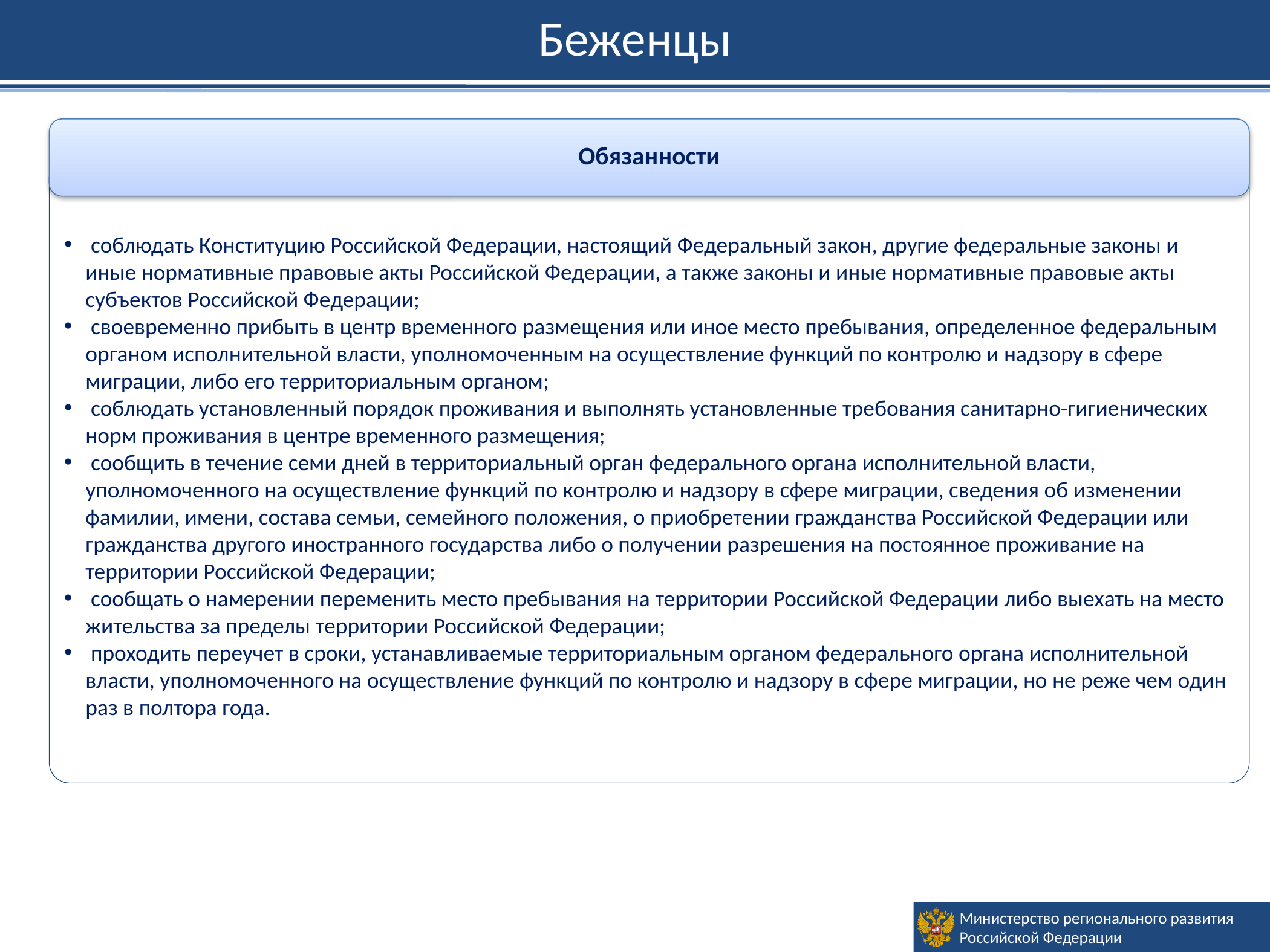

Беженцы
Обязанности
 соблюдать Конституцию Российской Федерации, настоящий Федеральный закон, другие федеральные законы и иные нормативные правовые акты Российской Федерации, а также законы и иные нормативные правовые акты субъектов Российской Федерации;
 своевременно прибыть в центр временного размещения или иное место пребывания, определенное федеральным органом исполнительной власти, уполномоченным на осуществление функций по контролю и надзору в сфере миграции, либо его территориальным органом;
 соблюдать установленный порядок проживания и выполнять установленные требования санитарно-гигиенических норм проживания в центре временного размещения;
 сообщить в течение семи дней в территориальный орган федерального органа исполнительной власти, уполномоченного на осуществление функций по контролю и надзору в сфере миграции, сведения об изменении фамилии, имени, состава семьи, семейного положения, о приобретении гражданства Российской Федерации или гражданства другого иностранного государства либо о получении разрешения на постоянное проживание на территории Российской Федерации;
 сообщать о намерении переменить место пребывания на территории Российской Федерации либо выехать на место жительства за пределы территории Российской Федерации;
 проходить переучет в сроки, устанавливаемые территориальным органом федерального органа исполнительной власти, уполномоченного на осуществление функций по контролю и надзору в сфере миграции, но не реже чем один раз в полтора года.